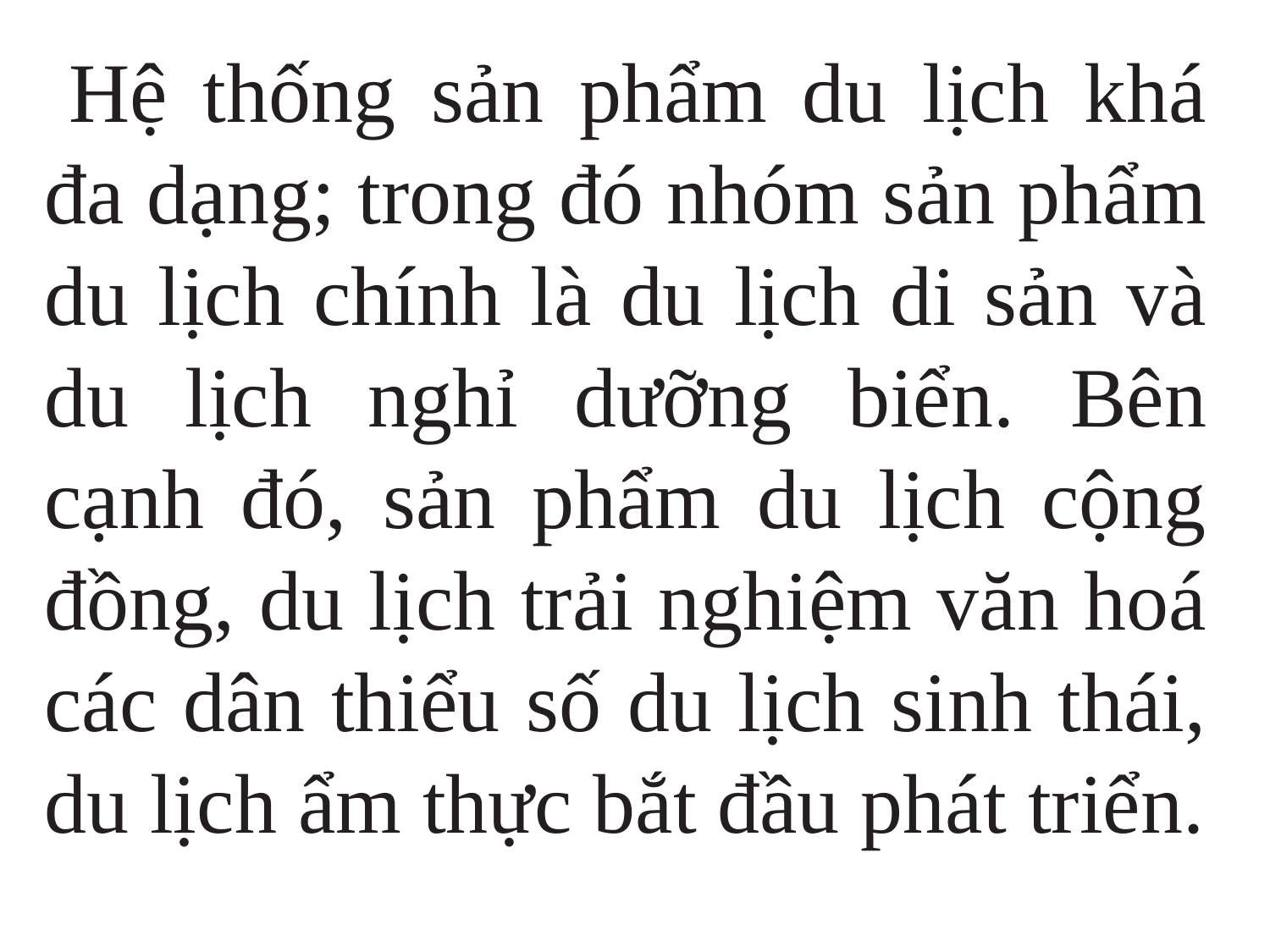

Hệ thống sản phẩm du lịch khá đa dạng; trong đó nhóm sản phẩm du lịch chính là du lịch di sản và du lịch nghỉ dưỡng biển. Bên cạnh đó, sản phẩm du lịch cộng đồng, du lịch trải nghiệm văn hoá các dân thiểu số du lịch sinh thái, du lịch ẩm thực bắt đầu phát triển.